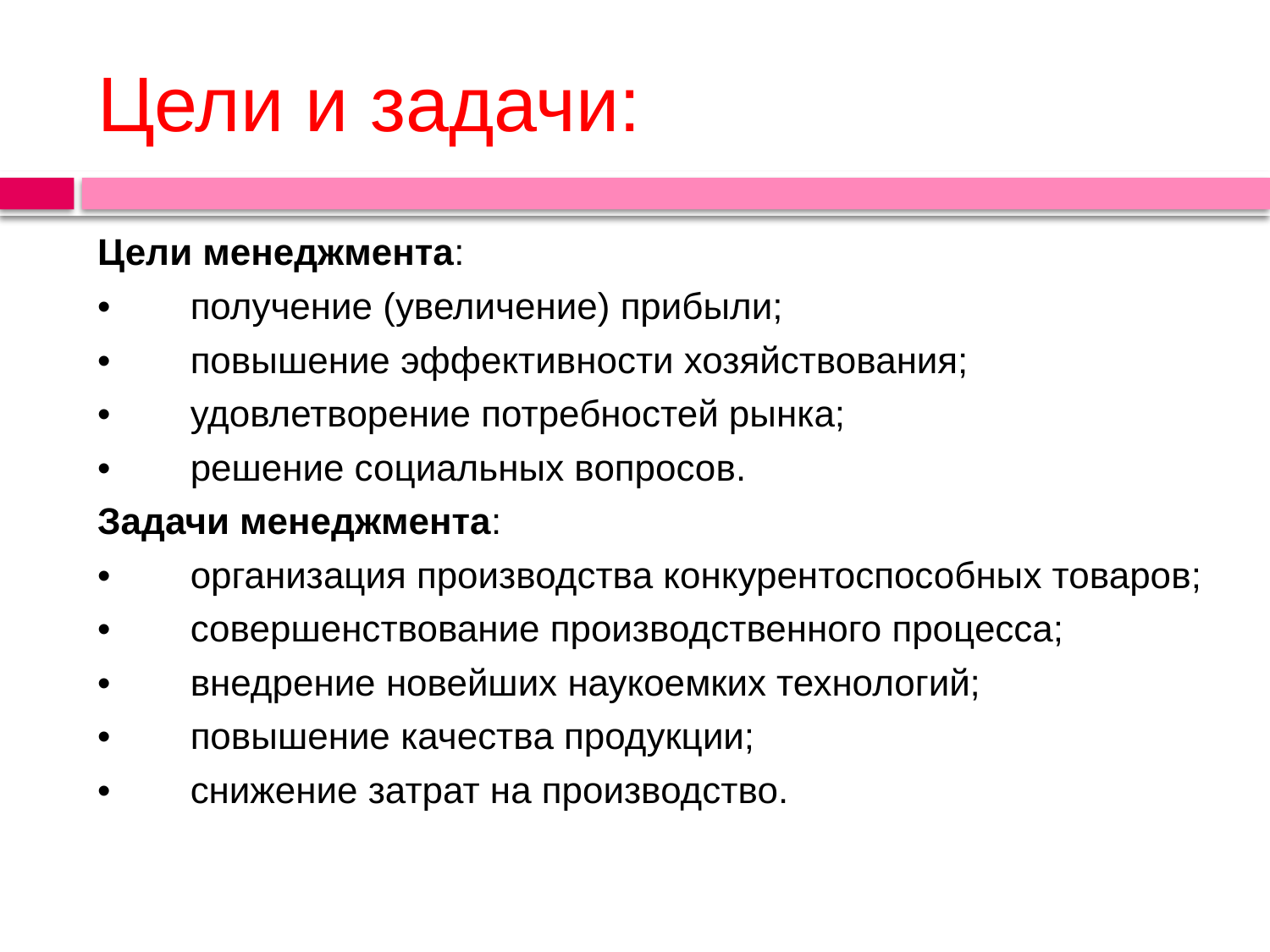

# Цели и задачи:
Цели менеджмента:
•	получение (увеличение) прибыли;
•	повышение эффективности хозяйствования;
•	удовлетворение потребностей рынка;
•	решение социальных вопросов.
Задачи менеджмента:
•	организация производства конкурентоспособных товаров;
•	совершенствование производственного процесса;
•	внедрение новейших наукоемких технологий;
•	повышение качества продукции;
•	снижение затрат на производство.